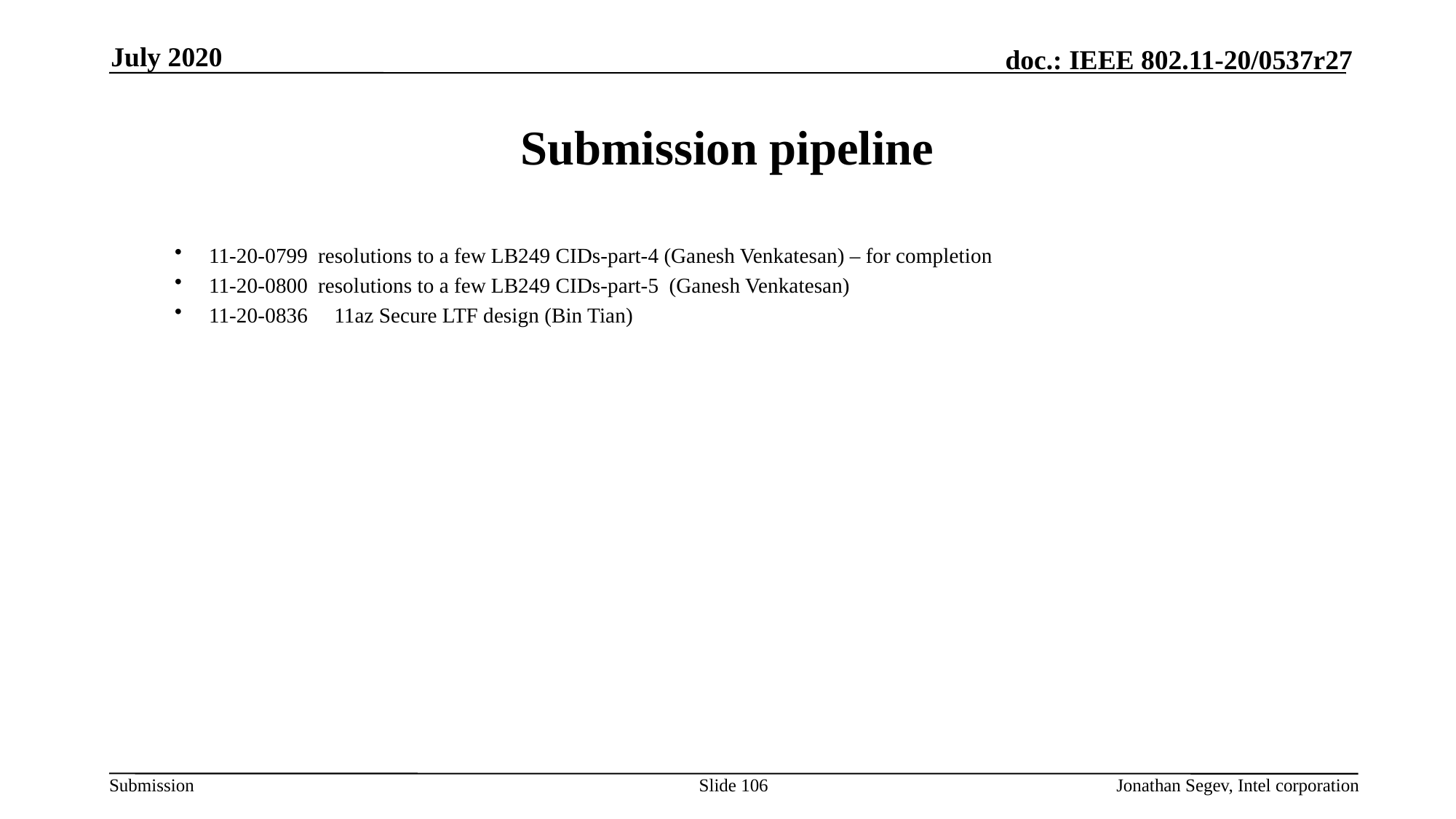

July 2020
# Submission pipeline
11-20-0799 	resolutions to a few LB249 CIDs-part-4 (Ganesh Venkatesan) – for completion
11-20-0800 	resolutions to a few LB249 CIDs-part-5  (Ganesh Venkatesan)
11-20-0836     11az Secure LTF design (Bin Tian)

Slide 106
Jonathan Segev, Intel corporation